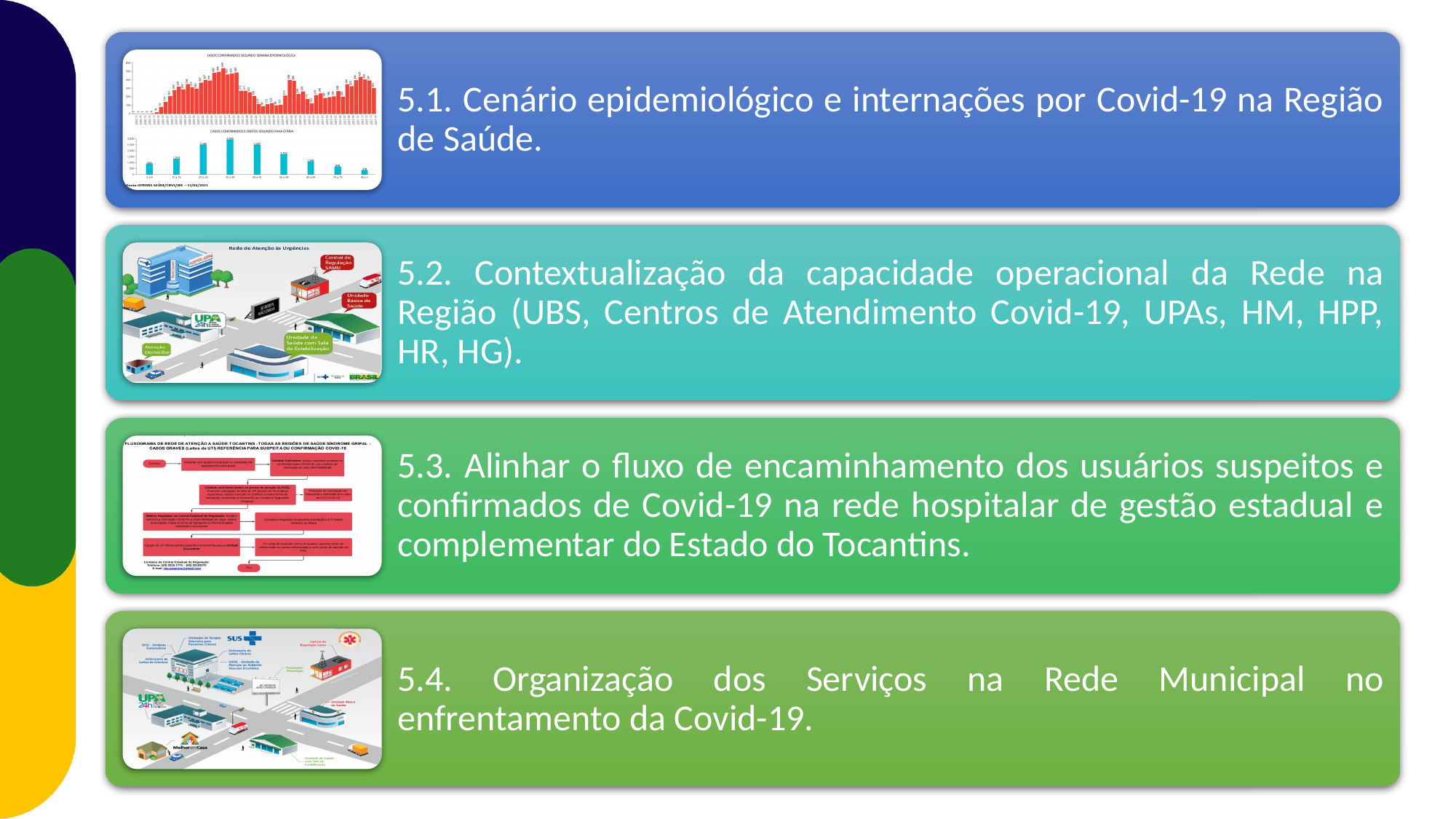

5.1. Cenário epidemiológico e internações por Covid-19 na Região de Saúde.
5.2. Contextualização da capacidade operacional da Rede na Região (UBS, Centros de Atendimento Covid-19, UPAs, HM, HPP, HR, HG).
5.3. Alinhar o fluxo de encaminhamento dos usuários suspeitos e confirmados de Covid-19 na rede hospitalar de gestão estadual e complementar do Estado do Tocantins.
5.4. Organização dos Serviços na Rede Municipal no enfrentamento da Covid-19.